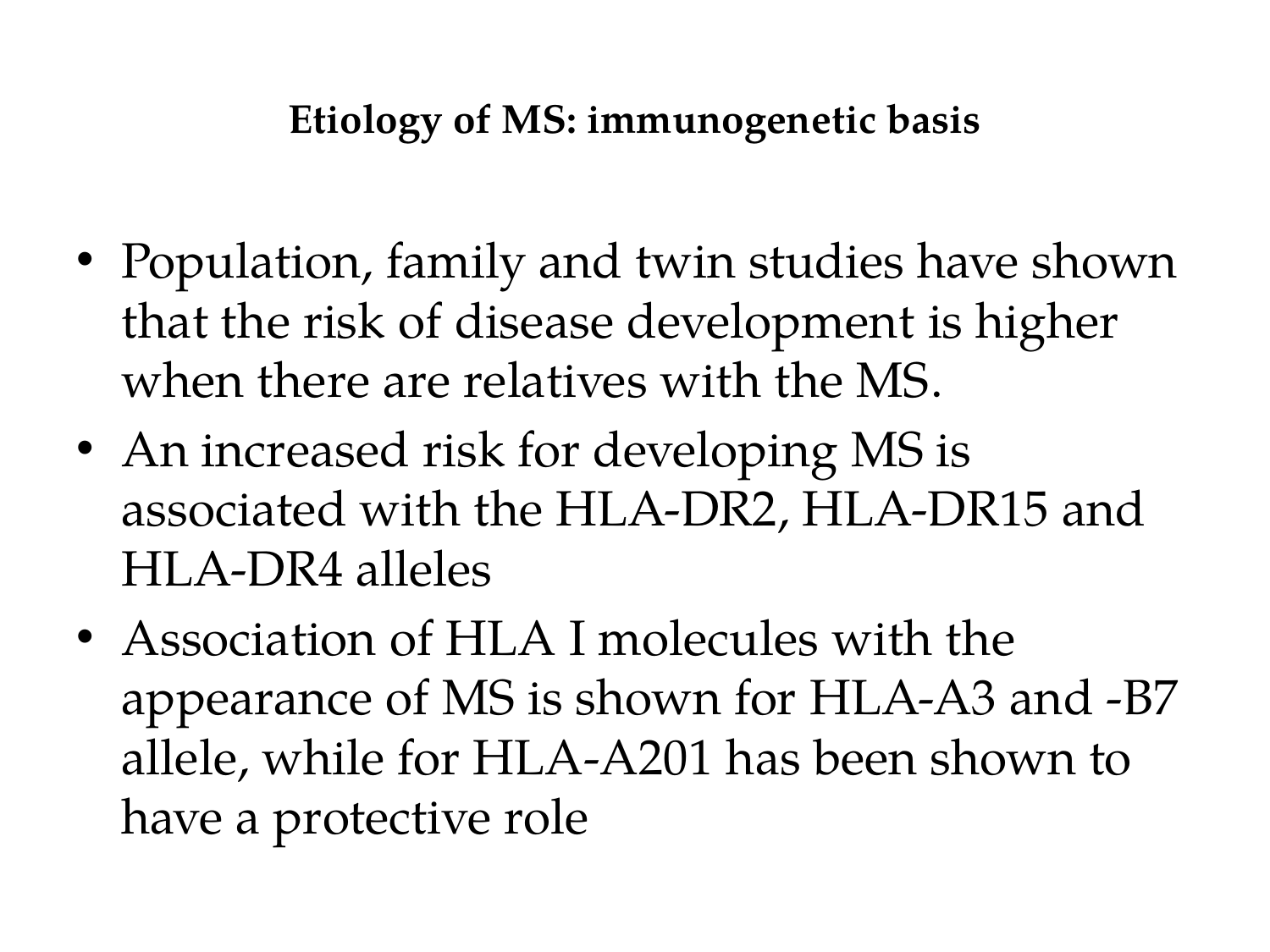

# Etiology of MS: immunogenetic basis
Population, family and twin studies have shown that the risk of disease development is higher when there are relatives with the MS.
An increased risk for developing MS is associated with the HLA-DR2, HLA-DR15 and HLA-DR4 alleles
Association of HLA I molecules with the appearance of MS is shown for HLA-A3 and -B7 allele, while for HLA-A201 has been shown to have a protective role